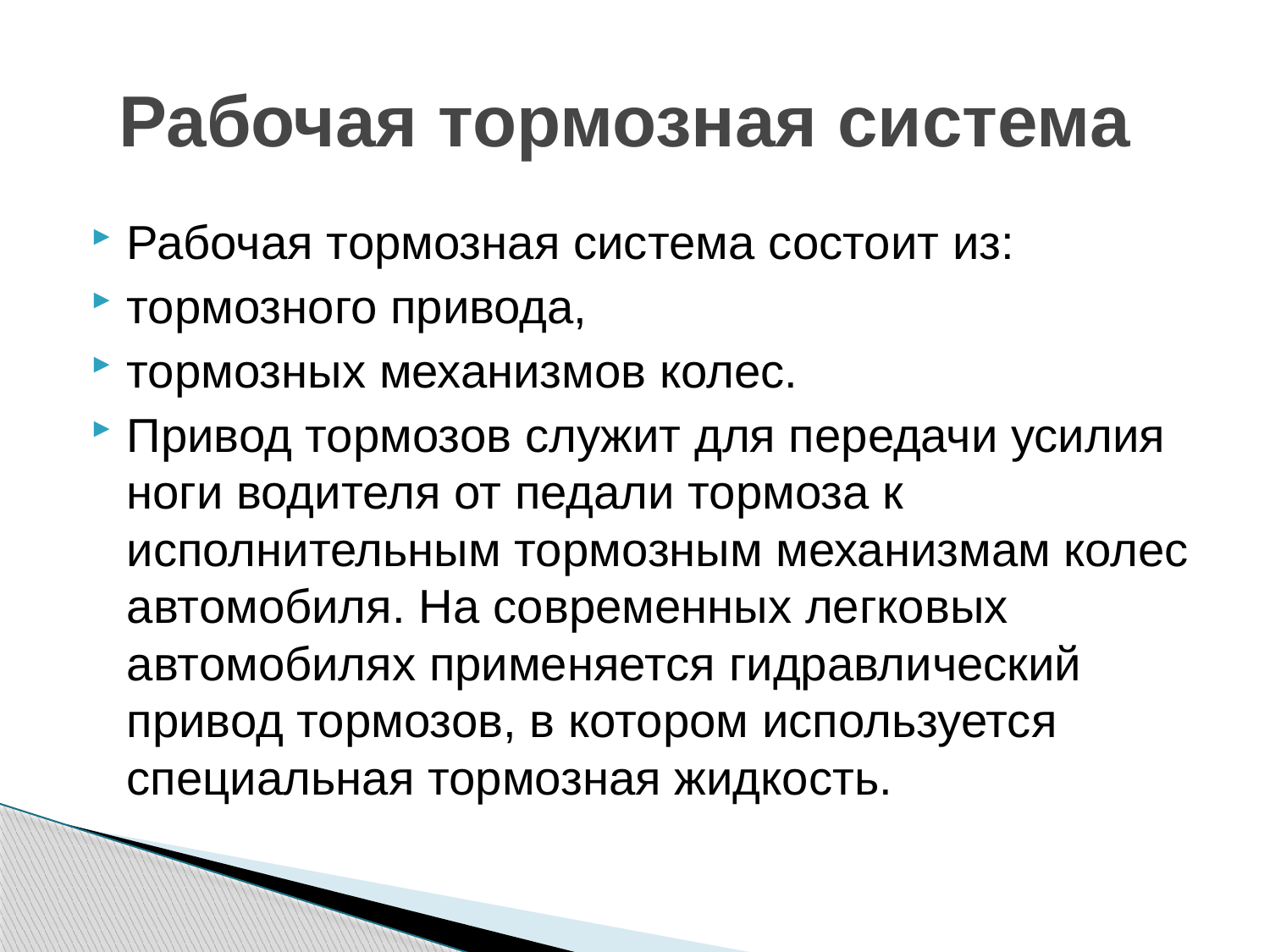

# Рабочая тормозная система
Рабочая тормозная система состоит из:
тормозного привода,
тормозных механизмов колес.
Привод тормозов служит для передачи усилия ноги водителя от педали тормоза к исполнительным тормозным механизмам колес автомобиля. На современных легковых автомобилях применяется гидравлический привод тормозов, в котором используется специальная тормозная жидкость.